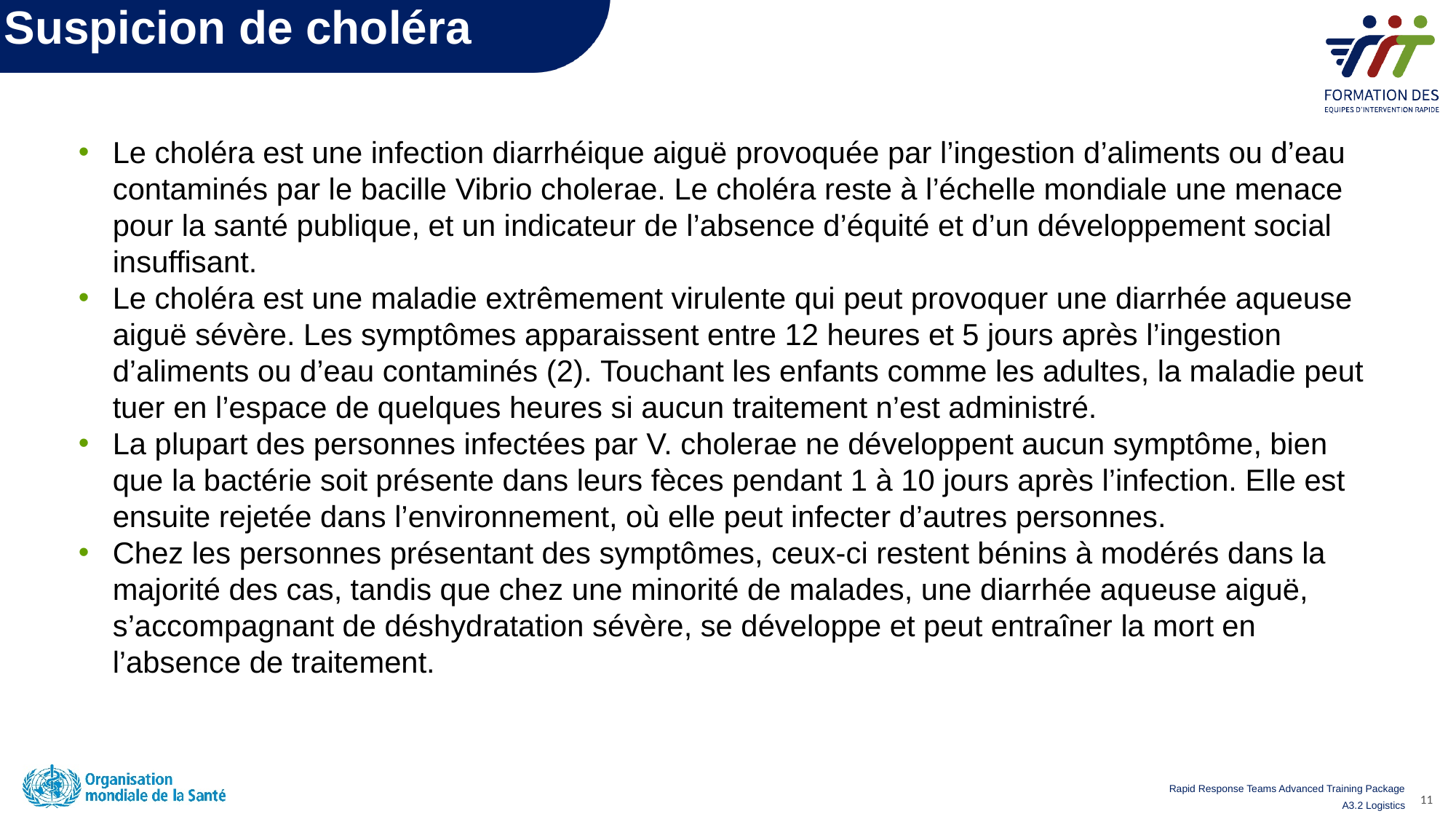

# Suspicion de choléra
Le choléra est une infection diarrhéique aiguë provoquée par l’ingestion d’aliments ou d’eau contaminés par le bacille Vibrio cholerae. Le choléra reste à l’échelle mondiale une menace pour la santé publique, et un indicateur de l’absence d’équité et d’un développement social insuffisant.
Le choléra est une maladie extrêmement virulente qui peut provoquer une diarrhée aqueuse aiguë sévère. Les symptômes apparaissent entre 12 heures et 5 jours après l’ingestion d’aliments ou d’eau contaminés (2). Touchant les enfants comme les adultes, la maladie peut tuer en l’espace de quelques heures si aucun traitement n’est administré.
La plupart des personnes infectées par V. cholerae ne développent aucun symptôme, bien que la bactérie soit présente dans leurs fèces pendant 1 à 10 jours après l’infection. Elle est ensuite rejetée dans l’environnement, où elle peut infecter d’autres personnes.
Chez les personnes présentant des symptômes, ceux-ci restent bénins à modérés dans la majorité des cas, tandis que chez une minorité de malades, une diarrhée aqueuse aiguë, s’accompagnant de déshydratation sévère, se développe et peut entraîner la mort en l’absence de traitement.

11